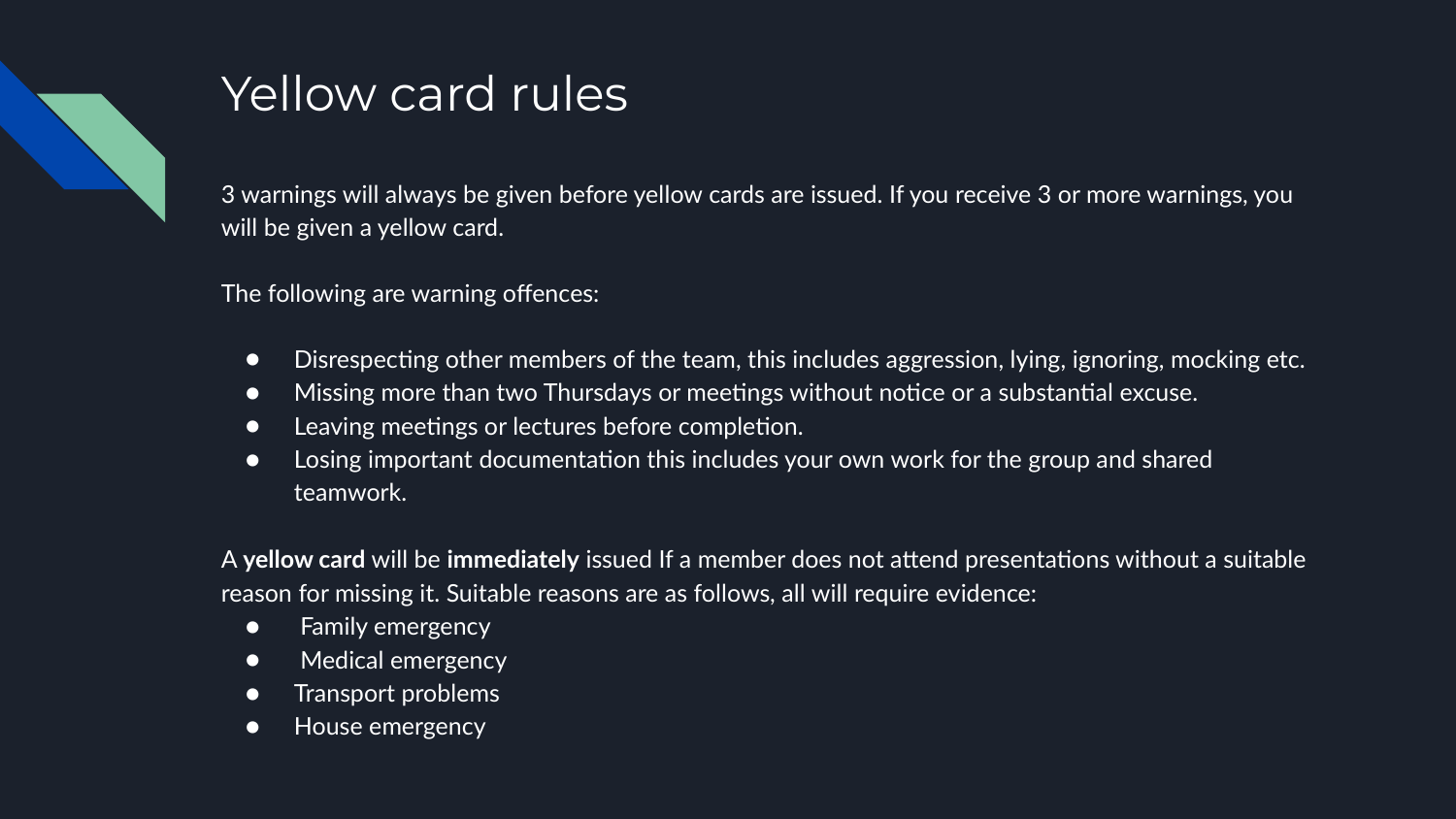

# Yellow card rules

3 warnings will always be given before yellow cards are issued. If you receive 3 or more warnings, you will be given a yellow card.
The following are warning offences:
Disrespecting other members of the team, this includes aggression, lying, ignoring, mocking etc.
Missing more than two Thursdays or meetings without notice or a substantial excuse.
Leaving meetings or lectures before completion.
Losing important documentation this includes your own work for the group and shared teamwork.

A yellow card will be immediately issued If a member does not attend presentations without a suitable reason for missing it. Suitable reasons are as follows, all will require evidence:
 Family emergency
 Medical emergency
Transport problems
House emergency